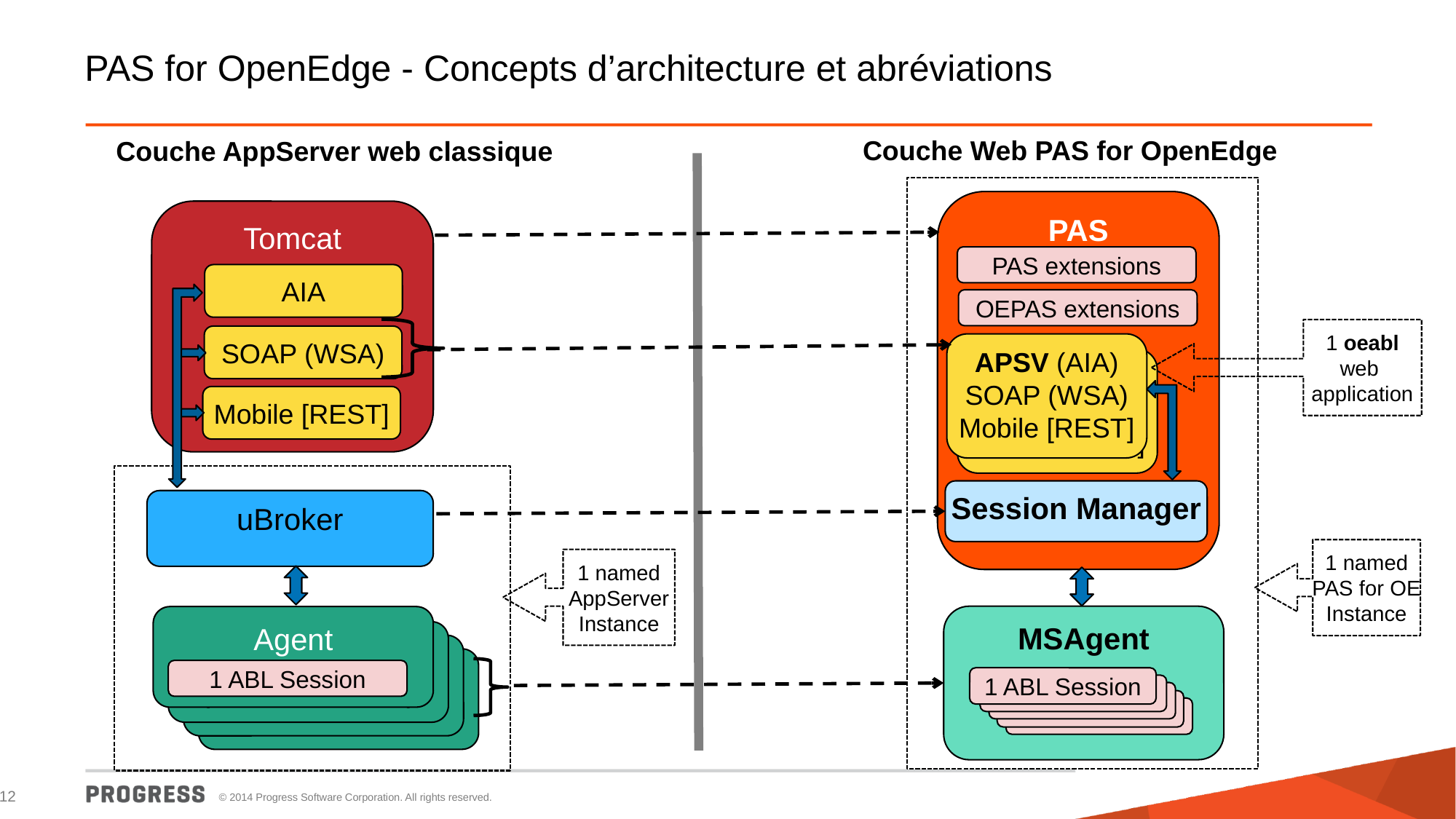

# PAS for OpenEdge - Concepts d’architecture et abréviations
Couche Web PAS for OpenEdge
Couche AppServer web classique

PAS
Tomcat
PAS extensions
OEPAS extensions
AIA

1 oeabl
web
application
SOAP (WSA)
APSV (AIA)
SOAP (WSA)
Mobile [REST]
APSV (AIA)
SOAP (WSA)
Mobile [REST]

Mobile [REST]

Session Manager
uBroker
1 named
PAS for OE
Instance
1 named
AppServer
Instance

MSAgent
Agent
(1 ABL Session)
Agent
(1 ABL Session)
Agent
(1 ABL Session)
Agent
(1 ABL Session)

1 ABL Session
1 ABL Session
1 ABL Session
1 ABL Session
1 ABL Session
1 ABL Session